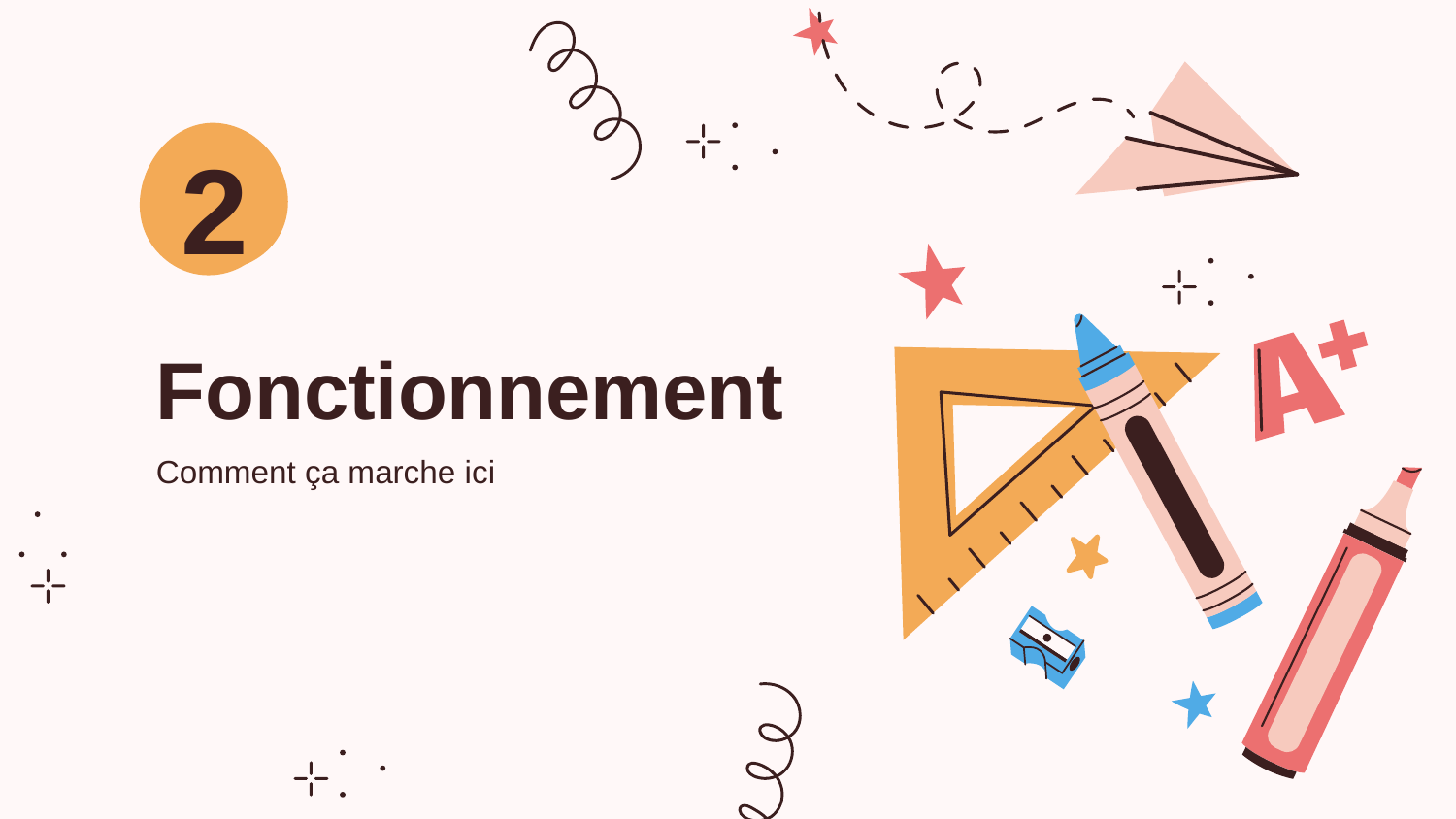

2
# Fonctionnement
Comment ça marche ici